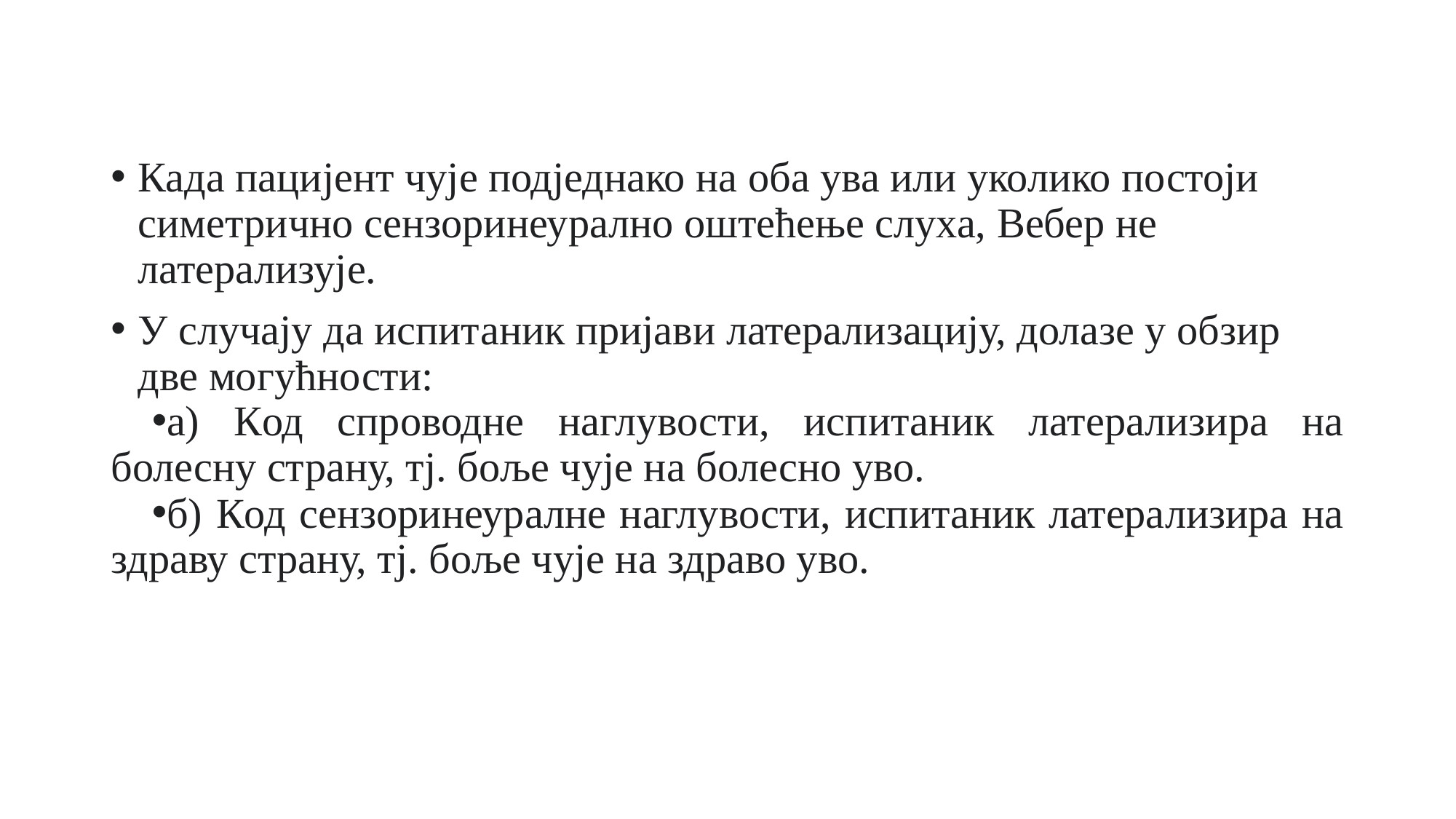

Када пацијент чује подједнако на оба ува или уколико постоји симетрично сензоринеурално оштећење слуха, Вебер не латерализује.
У случају да испитаник пријави латерализацију, долазе у обзир две могућности:
а) Код спроводне наглувости, испитаник латерализира на болесну страну, тј. боље чује на болесно уво.
б) Код сензоринеуралне наглувости, испитаник латерализира на здраву страну, тј. боље чује на здраво уво.